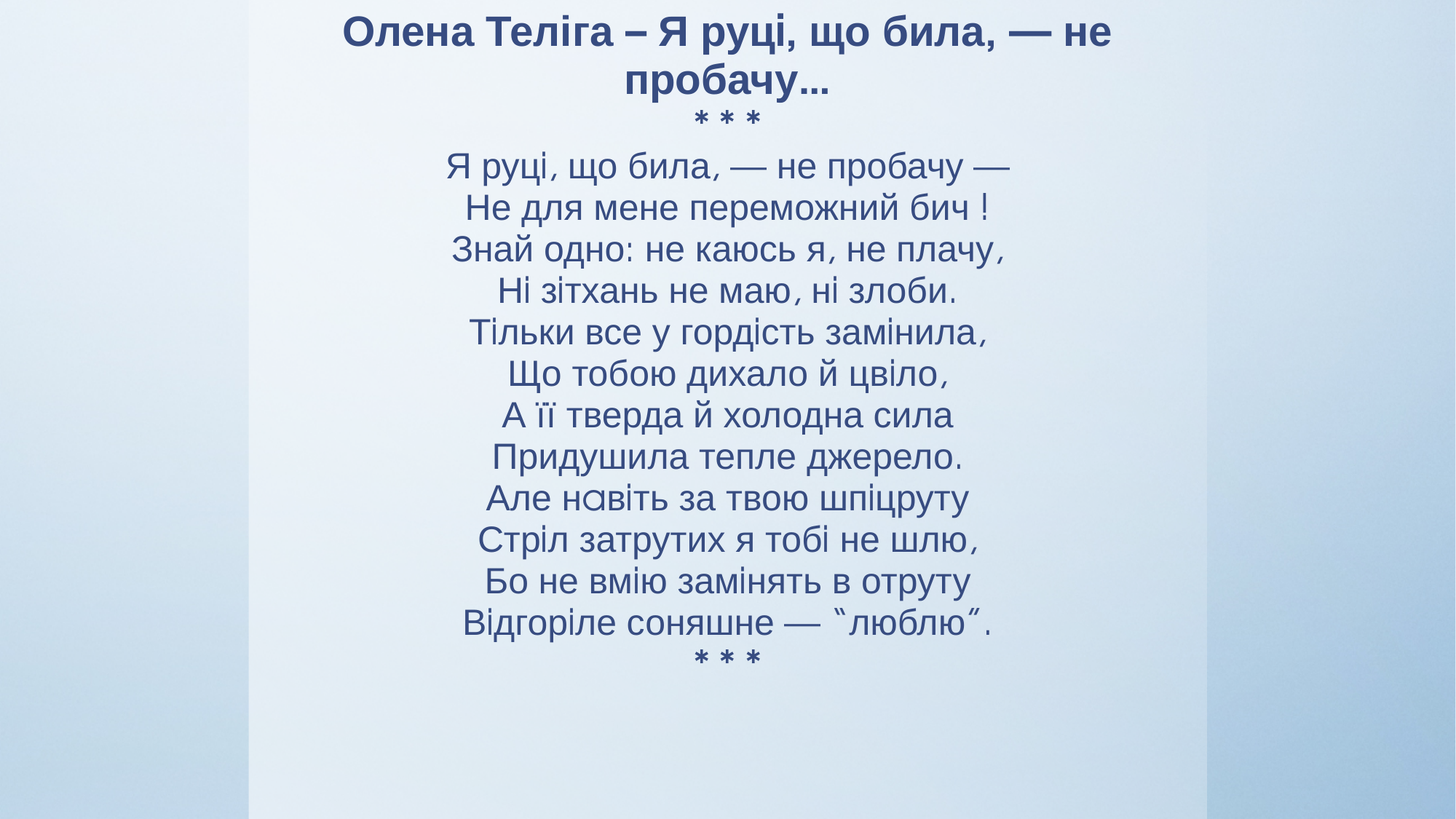

Олена Теліга – Я руцi, що била, — не пробачу…
* * *
Я руцi, що била, — не пробачу —
Не для мене переможний бич !
Знай одно: не каюсь я, не плачу,
Нi зiтхань не маю, нi злоби.
Тiльки все у гордiсть замiнила,
Що тобою дихало й цвiло,
А її тверда й холодна сила
Придушила тепле джерело.
Але нaвiть за твою шпiцруту
Стрiл затрутих я тобi не шлю,
Бо не вмiю замiнять в отруту
Вiдгорiле соняшне — “люблю”.
* * *